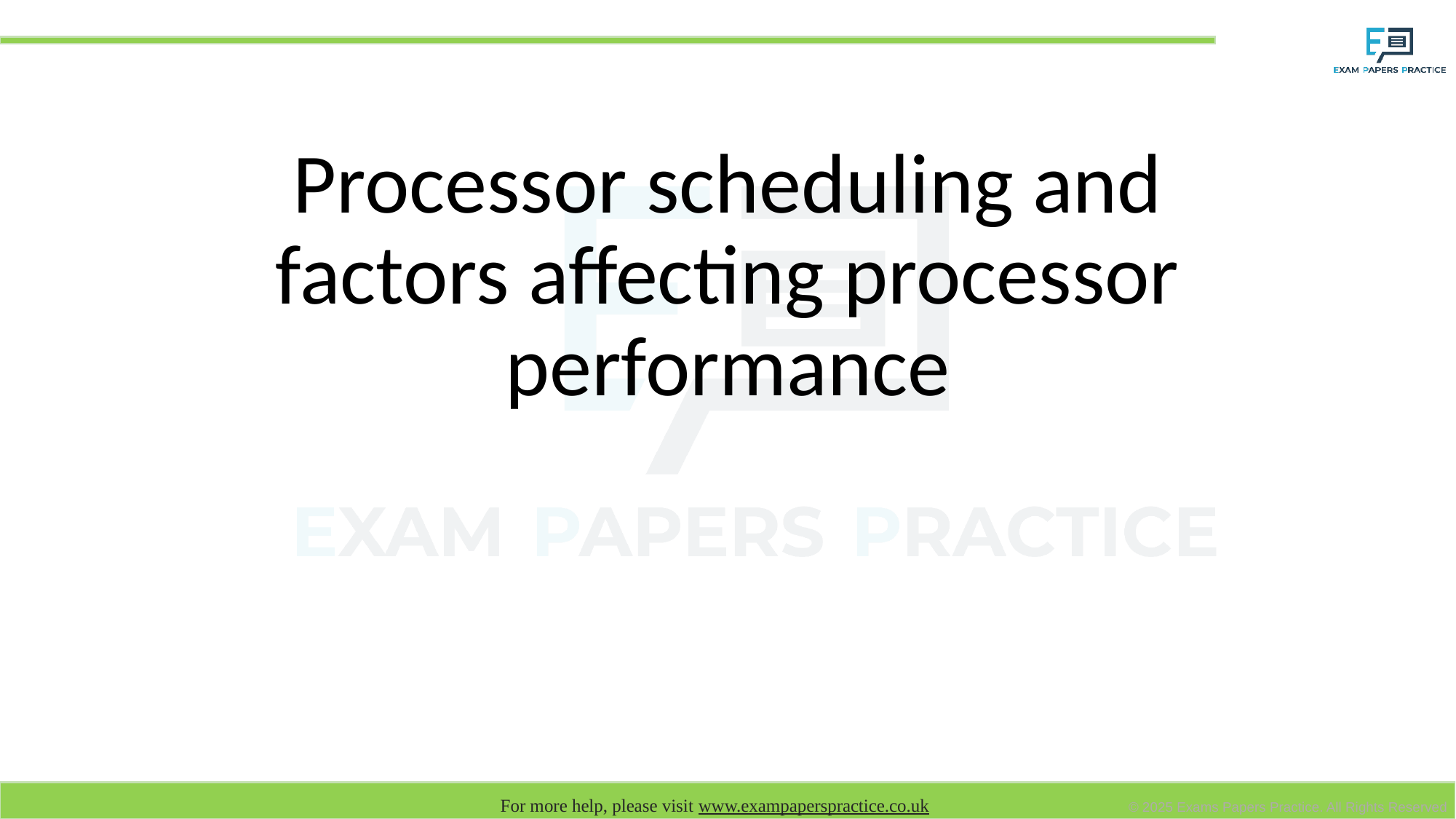

# Processor scheduling and factors affecting processor performance